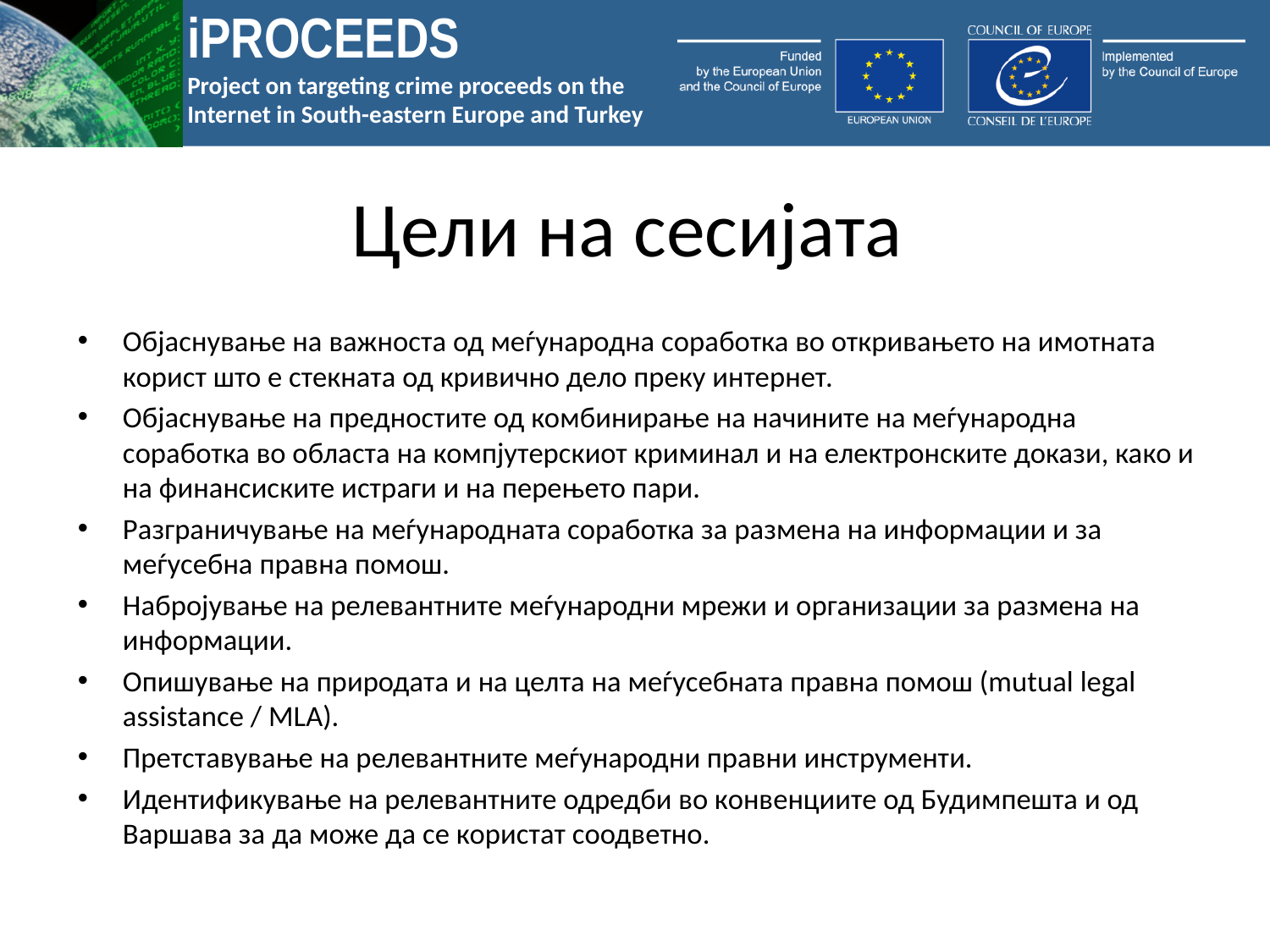

# Цели на сесијата
Објаснување на важноста од меѓународна соработка во откривањето на имотната корист што е стекната од кривично дело преку интернет.
Објаснување на предностите од комбинирање на начините на меѓународна соработка во областа на компјутерскиот криминал и на електронските докази, како и на финансиските истраги и на перењето пари.
Разграничување на меѓународната соработка за размена на информации и за меѓусебна правна помош.
Набројување на релевантните меѓународни мрежи и организации за размена на информации.
Опишување на природата и на целта на меѓусебната правна помош (mutual legal assistance / MLA).
Претставување на релевантните меѓународни правни инструменти.
Идентификување на релевантните одредби во конвенциите од Будимпешта и од Варшава за да може да се користат соодветно.